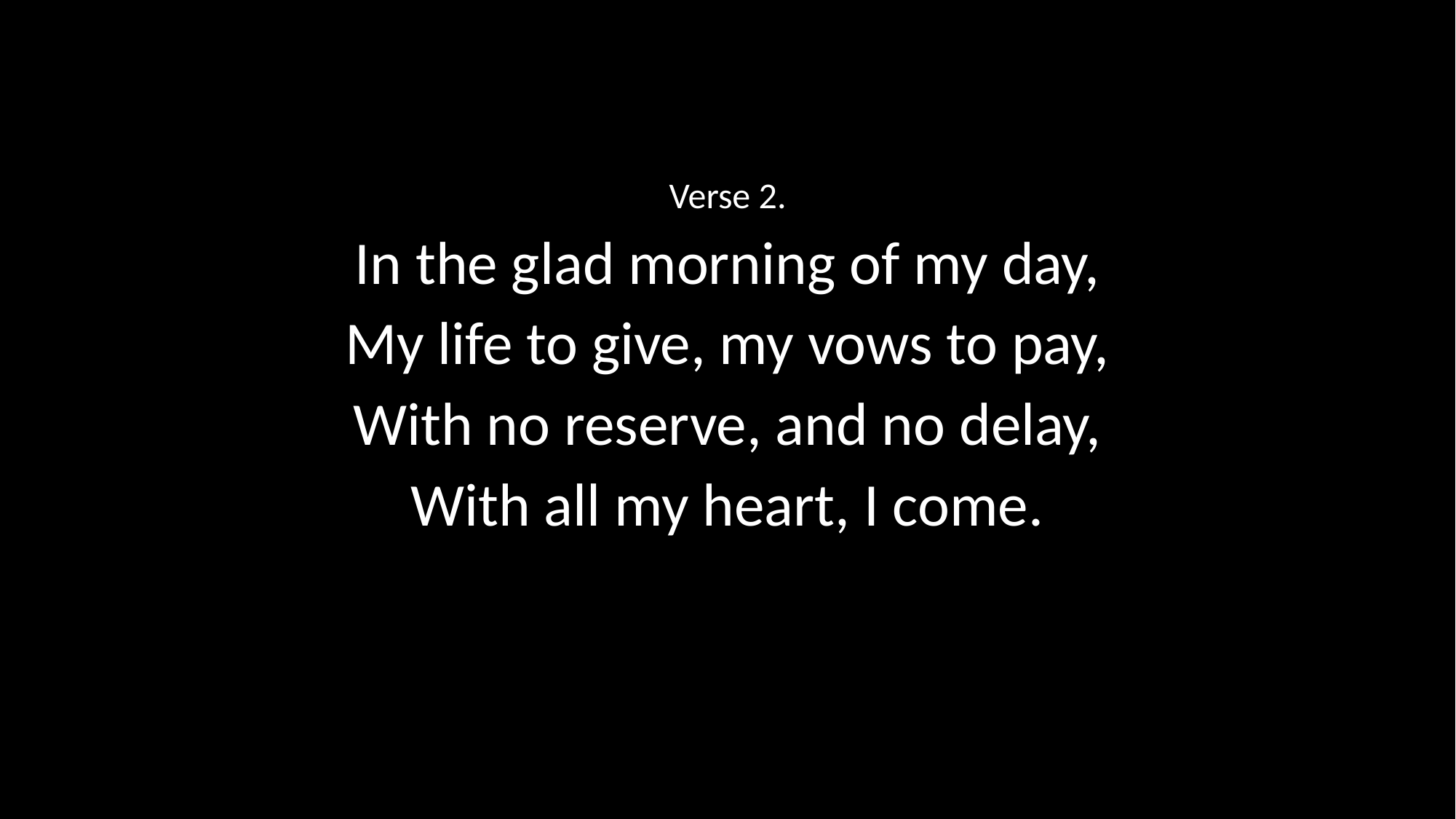

Verse 2.
In the glad morning of my day,
My life to give, my vows to pay,
With no reserve, and no delay,
With all my heart, I come.